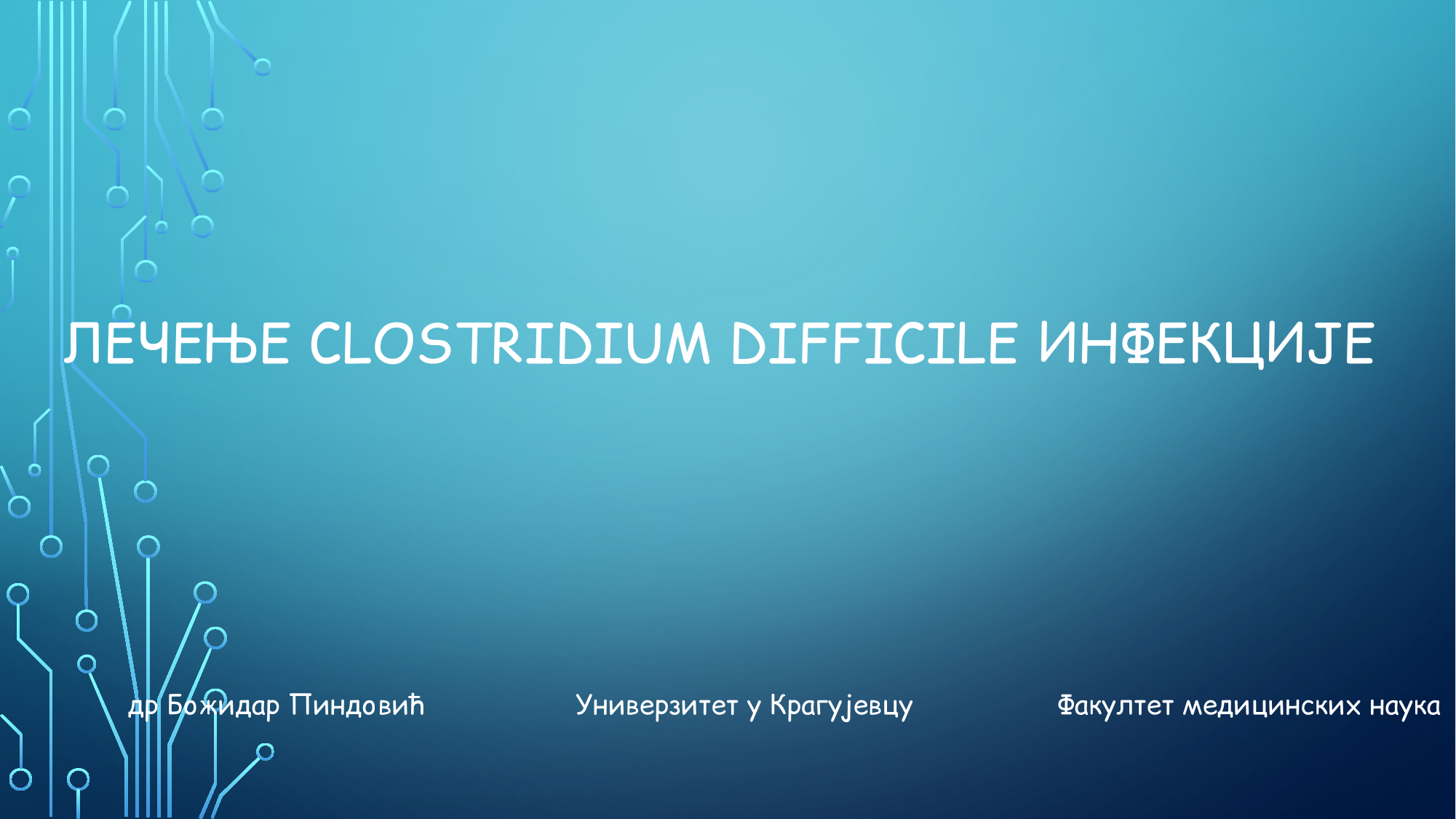

# лечење Clostridium difficile инфекције
др Божидар Пиндовић
Универзитет у Крагујевцу
Факултет медицинских наука